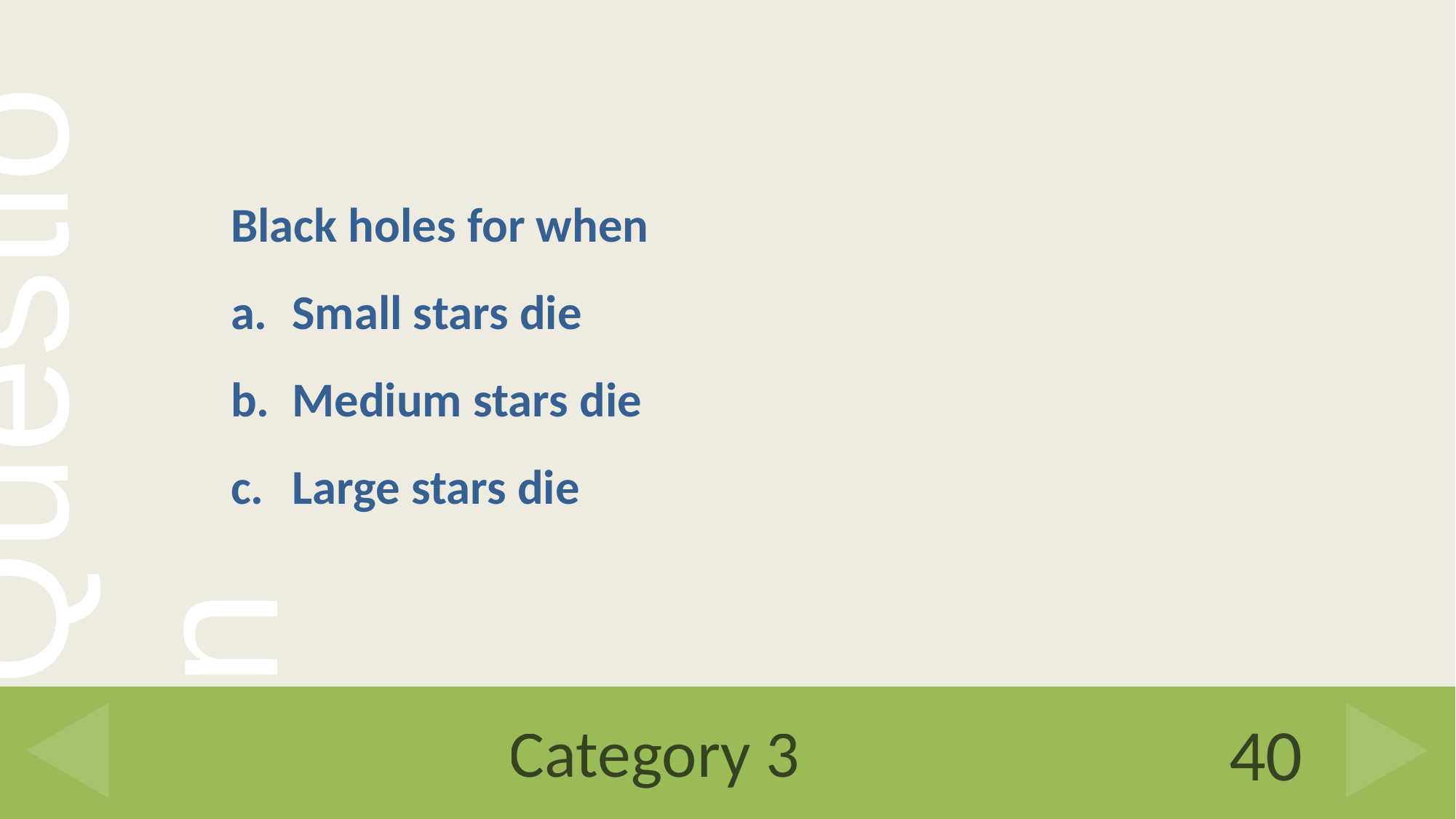

Black holes for when
Small stars die
Medium stars die
Large stars die
# Category 3
40